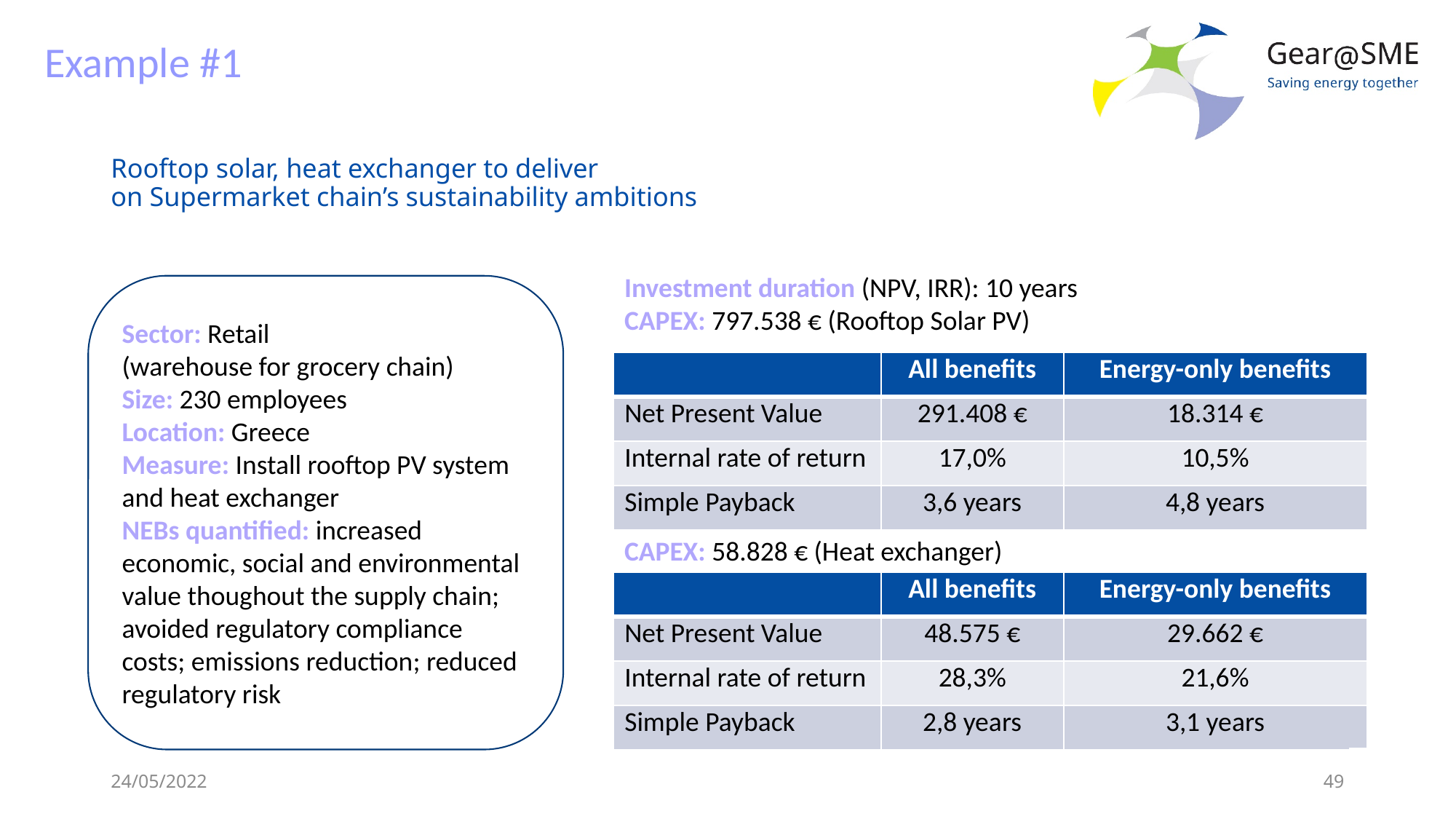

Example #1
# Rooftop solar, heat exchanger to deliver on Supermarket chain’s sustainability ambitions
Investment duration (NPV, IRR): 10 years
CAPEX: 797.538 € (Rooftop Solar PV)
Sector: Retail
(warehouse for grocery chain)
Size: 230 employees
Location: Greece
Measure: Install rooftop PV system and heat exchanger
NEBs quantified: increased economic, social and environmental value thoughout the supply chain; avoided regulatory compliance costs; emissions reduction; reduced regulatory risk
|  | All benefits | Energy-only benefits |
| --- | --- | --- |
| Net Present Value | 291.408 € | 18.314 € |
| Internal rate of return | 17,0% | 10,5% |
| Simple Payback | 3,6 years | 4,8 years |
CAPEX: 58.828 € (Heat exchanger)
|  | All benefits | Energy-only benefits |
| --- | --- | --- |
| Net Present Value | 48.575 € | 29.662 € |
| Internal rate of return | 28,3% | 21,6% |
| Simple Payback | 2,8 years | 3,1 years |

24/05/2022
49